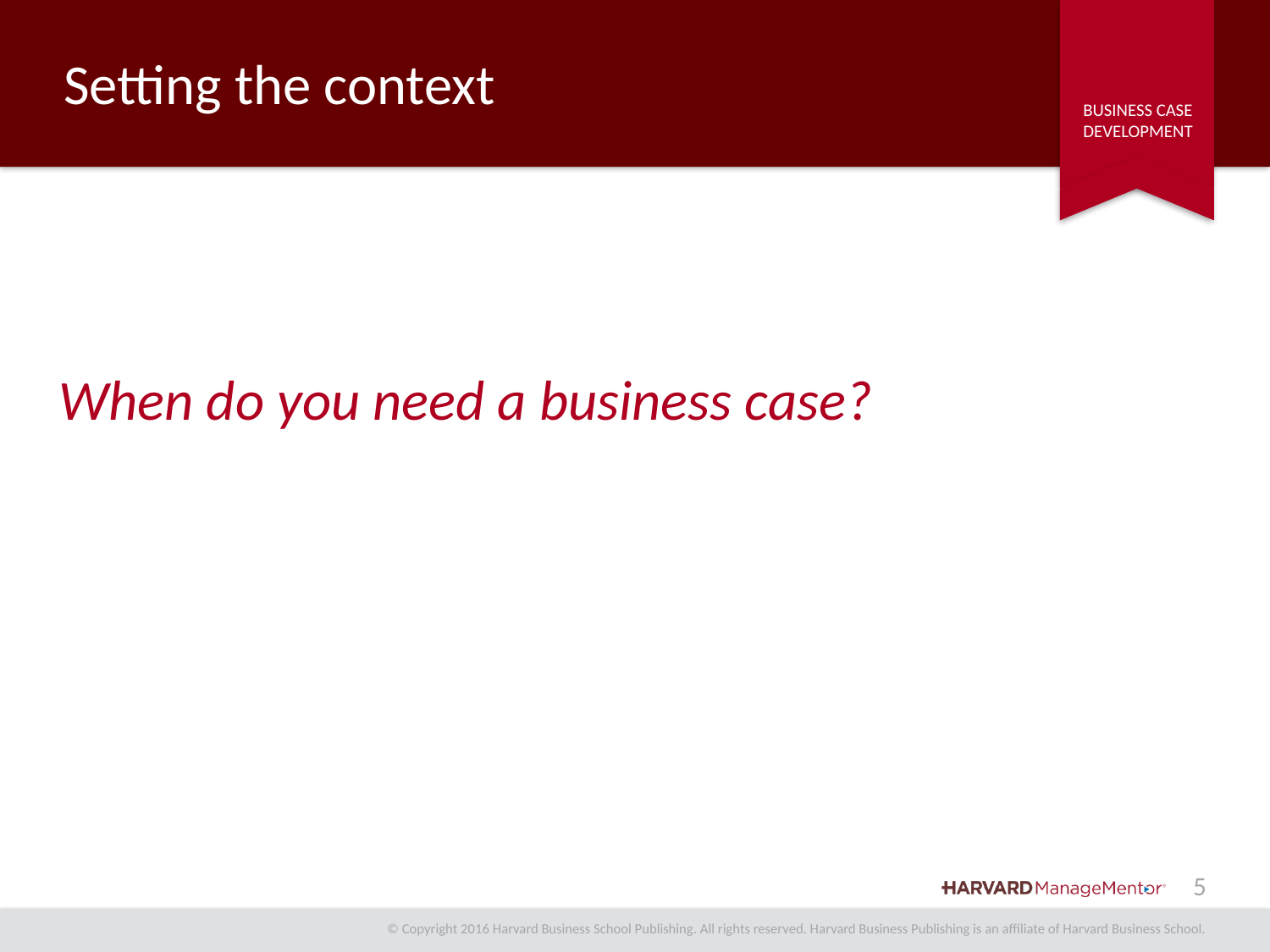

# Setting the context
When do you need a business case?